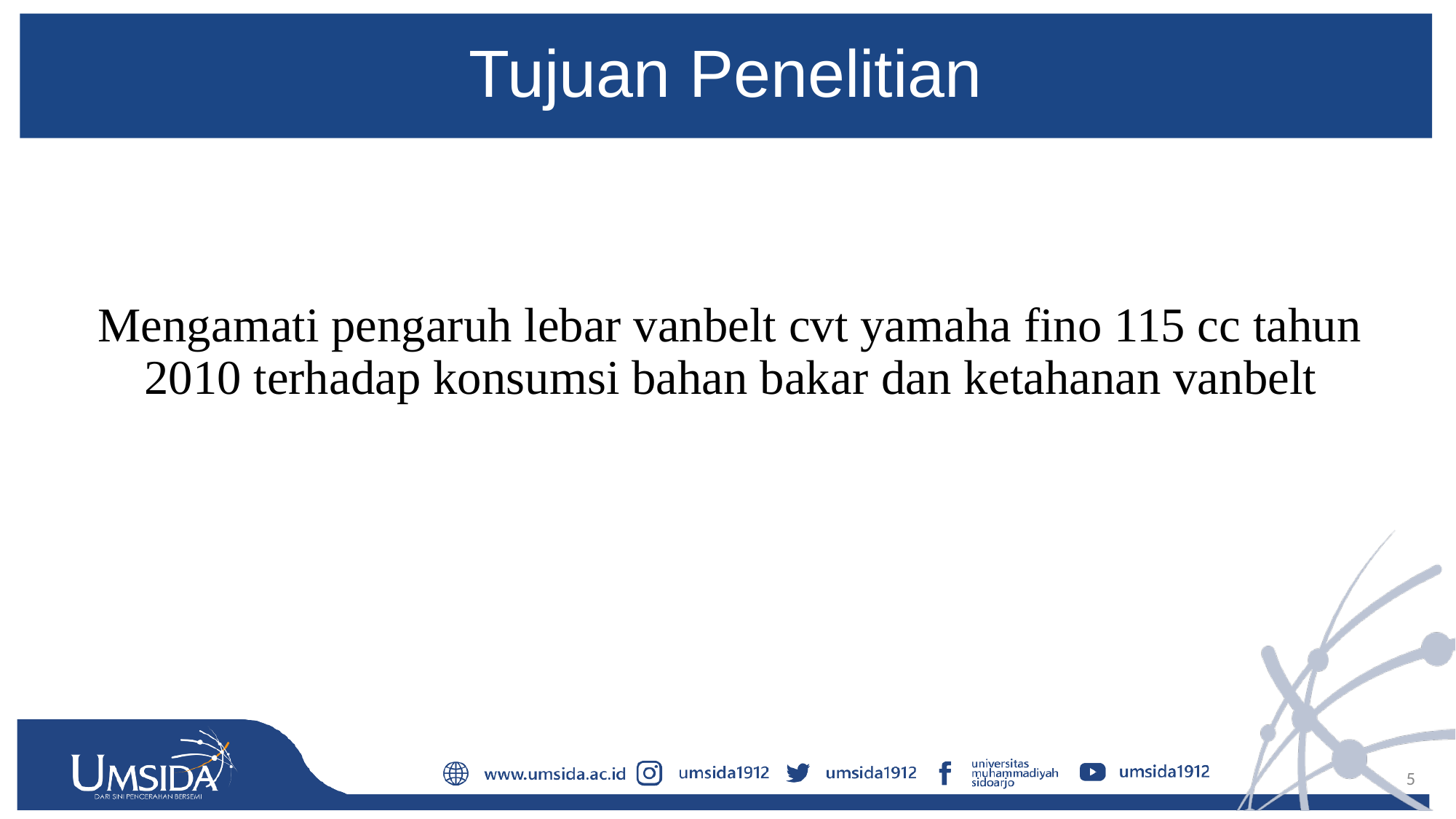

# Tujuan Penelitian
Mengamati pengaruh lebar vanbelt cvt yamaha fino 115 cc tahun 2010 terhadap konsumsi bahan bakar dan ketahanan vanbelt